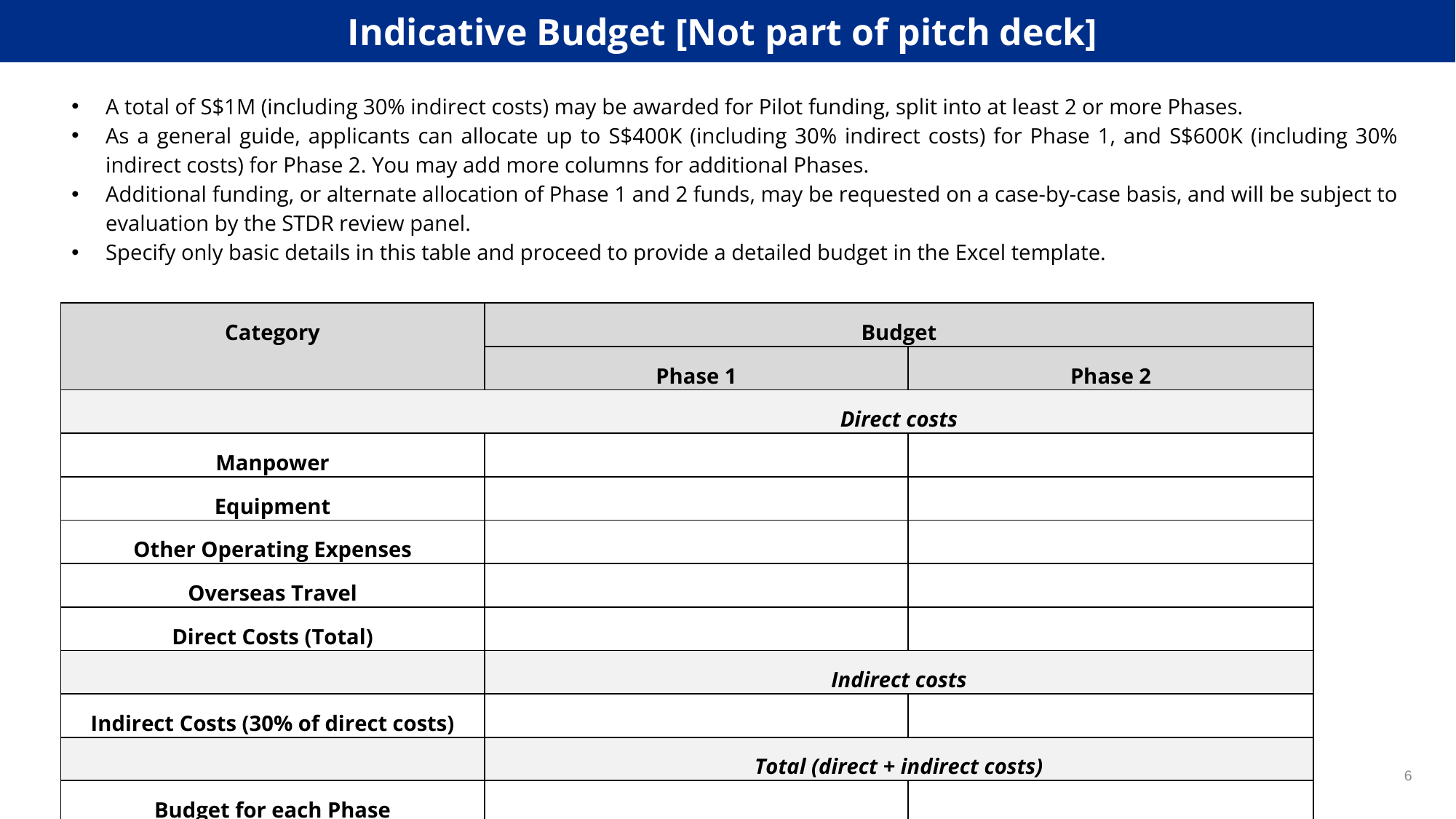

Indicative Budget [Not part of pitch deck]
A total of S$1M (including 30% indirect costs) may be awarded for Pilot funding, split into at least 2 or more Phases.
As a general guide, applicants can allocate up to S$400K (including 30% indirect costs) for Phase 1, and S$600K (including 30% indirect costs) for Phase 2. You may add more columns for additional Phases.
Additional funding, or alternate allocation of Phase 1 and 2 funds, may be requested on a case-by-case basis, and will be subject to evaluation by the STDR review panel.
Specify only basic details in this table and proceed to provide a detailed budget in the Excel template.
| Category | Budget |  |
| --- | --- | --- |
|  | Phase 1 | Phase 2 |
|  | Direct costs |  |
| Manpower |  |  |
| Equipment |  |  |
| Other Operating Expenses |  |  |
| Overseas Travel |  |  |
| Direct Costs (Total) |  |  |
|  | Indirect costs |  |
| Indirect Costs (30% of direct costs) |  |  |
|  | Total (direct + indirect costs) |  |
| Budget for each Phase |  |  |
| Total budget: |  |  |